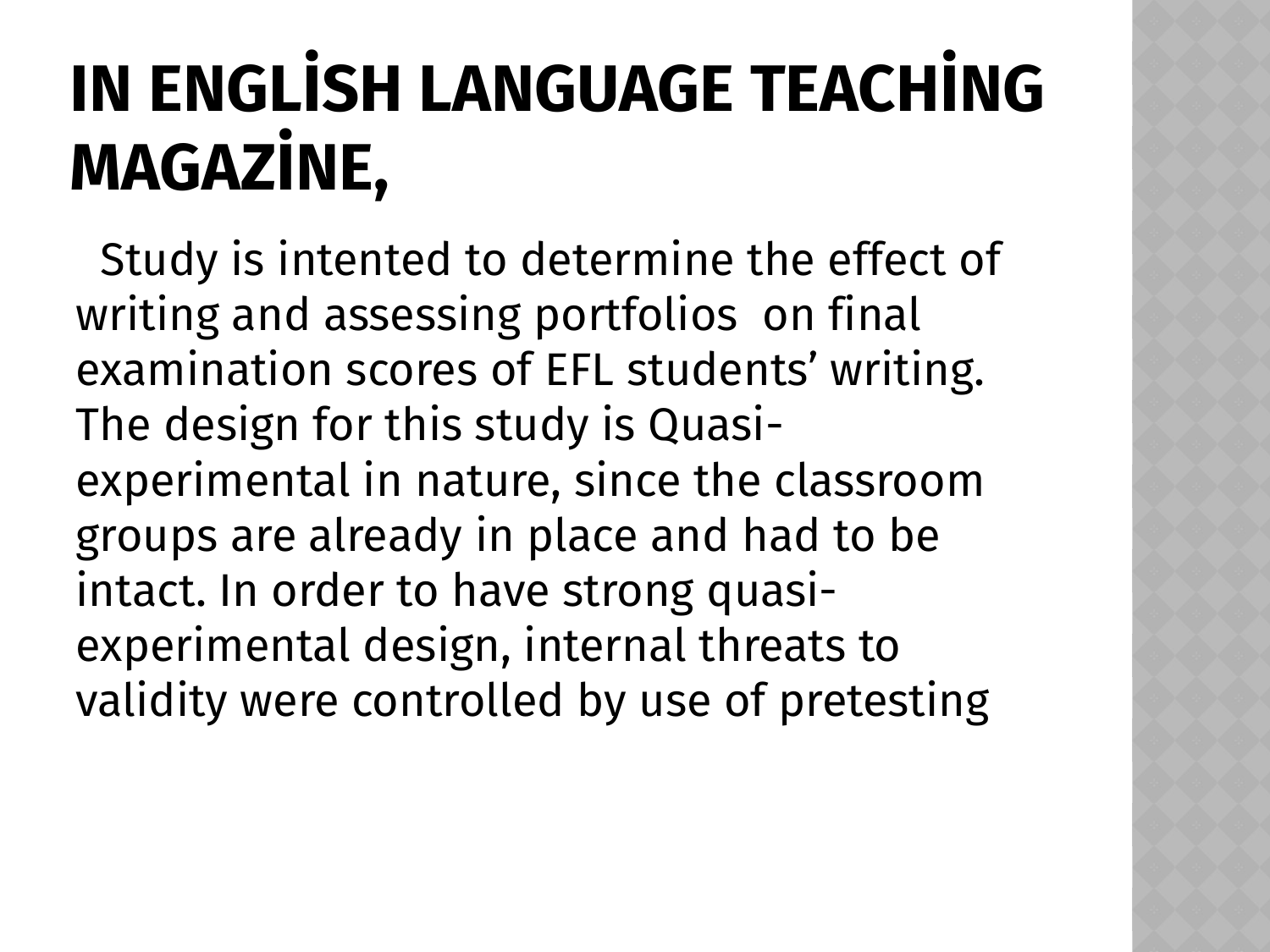

# In English Language Teaching magazine,
  Study is intented to determine the effect of writing and assessing portfolios  on final examination scores of EFL students’ writing. The design for this study is Quasi-experimental in nature, since the classroom groups are already in place and had to be intact. In order to have strong quasi-experimental design, internal threats to validity were controlled by use of pretesting